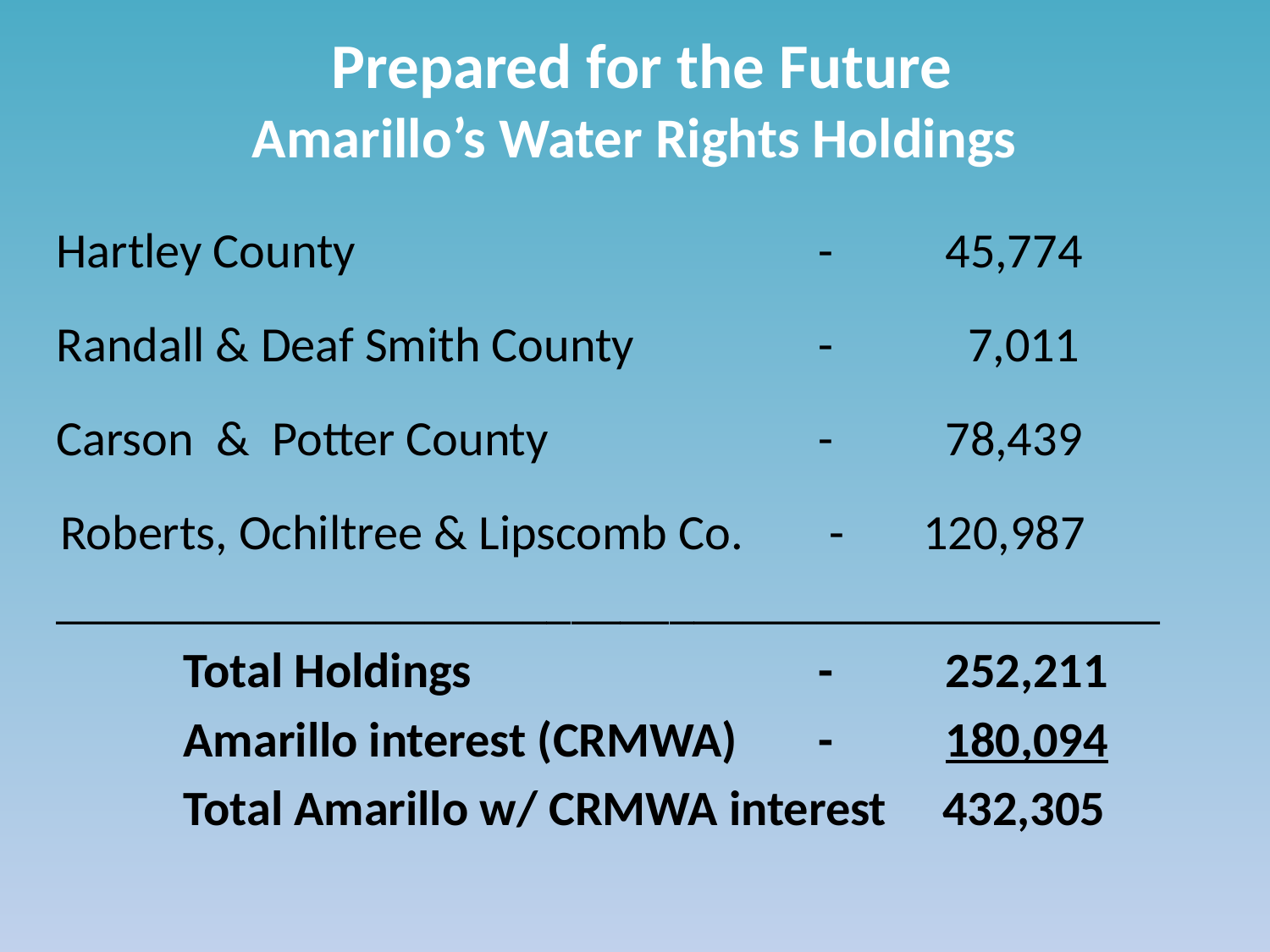

# Prepared for the Future Amarillo’s Water Rights Holdings
Hartley County 			   	-     	45,774

Randall & Deaf Smith County 	   	-        	  7,011

Carson  &  Potter County 		   	-     	78,439

 Roberts, Ochiltree & Lipscomb Co. 	 -       120,987
_____________________________________________
	Total Holdings		   	-     	252,211
	Amarillo interest (CRMWA)	-	180,094
	Total Amarillo w/ CRMWA interest     432,305